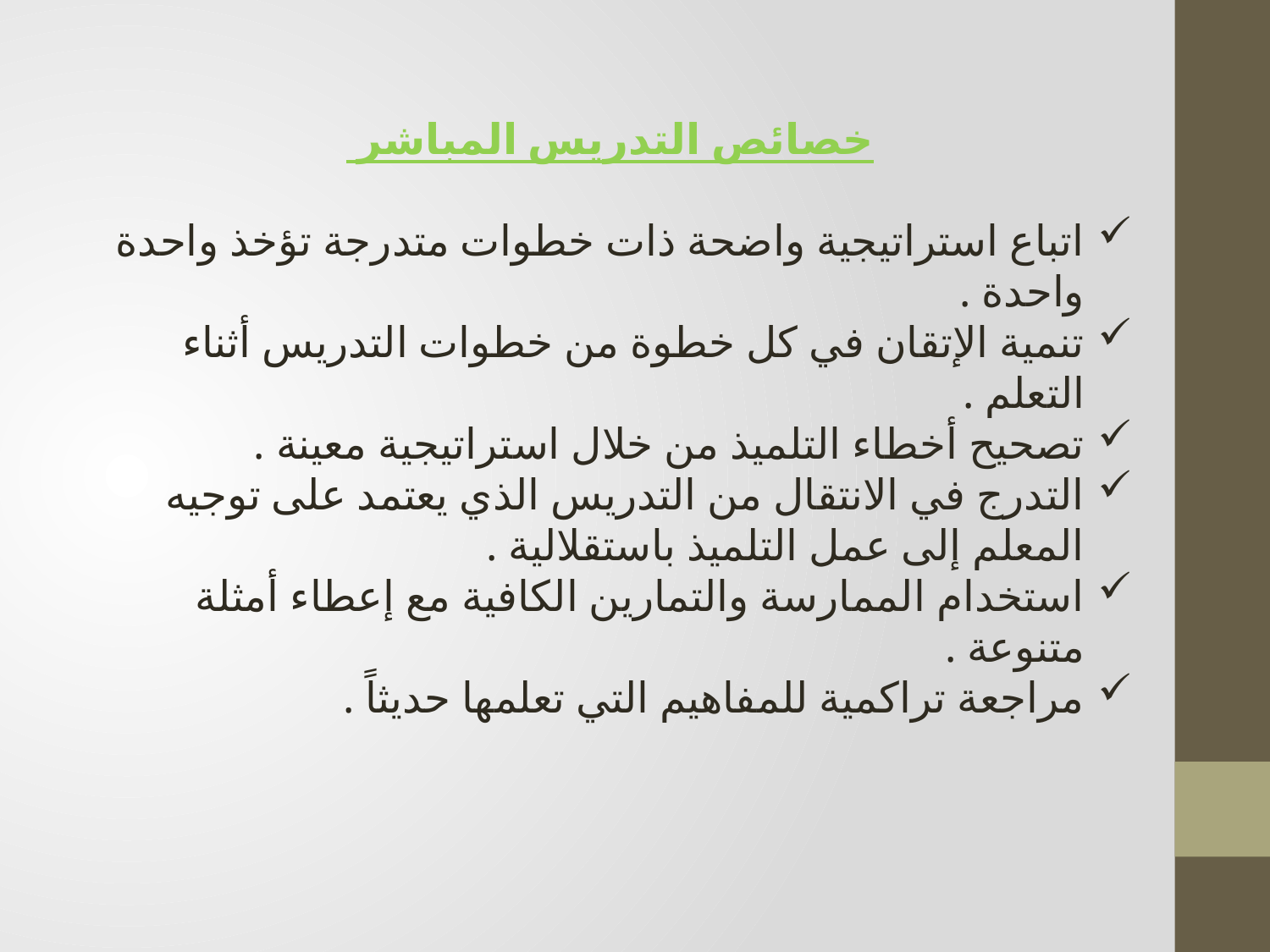

خصائص التدريس المباشر

اتباع استراتيجية واضحة ذات خطوات متدرجة تؤخذ واحدة واحدة .
تنمية الإتقان في كل خطوة من خطوات التدريس أثناء التعلم .
تصحيح أخطاء التلميذ من خلال استراتيجية معينة .
التدرج في الانتقال من التدريس الذي يعتمد على توجيه المعلم إلى عمل التلميذ باستقلالية .
استخدام الممارسة والتمارين الكافية مع إعطاء أمثلة متنوعة .
مراجعة تراكمية للمفاهيم التي تعلمها حديثاً .